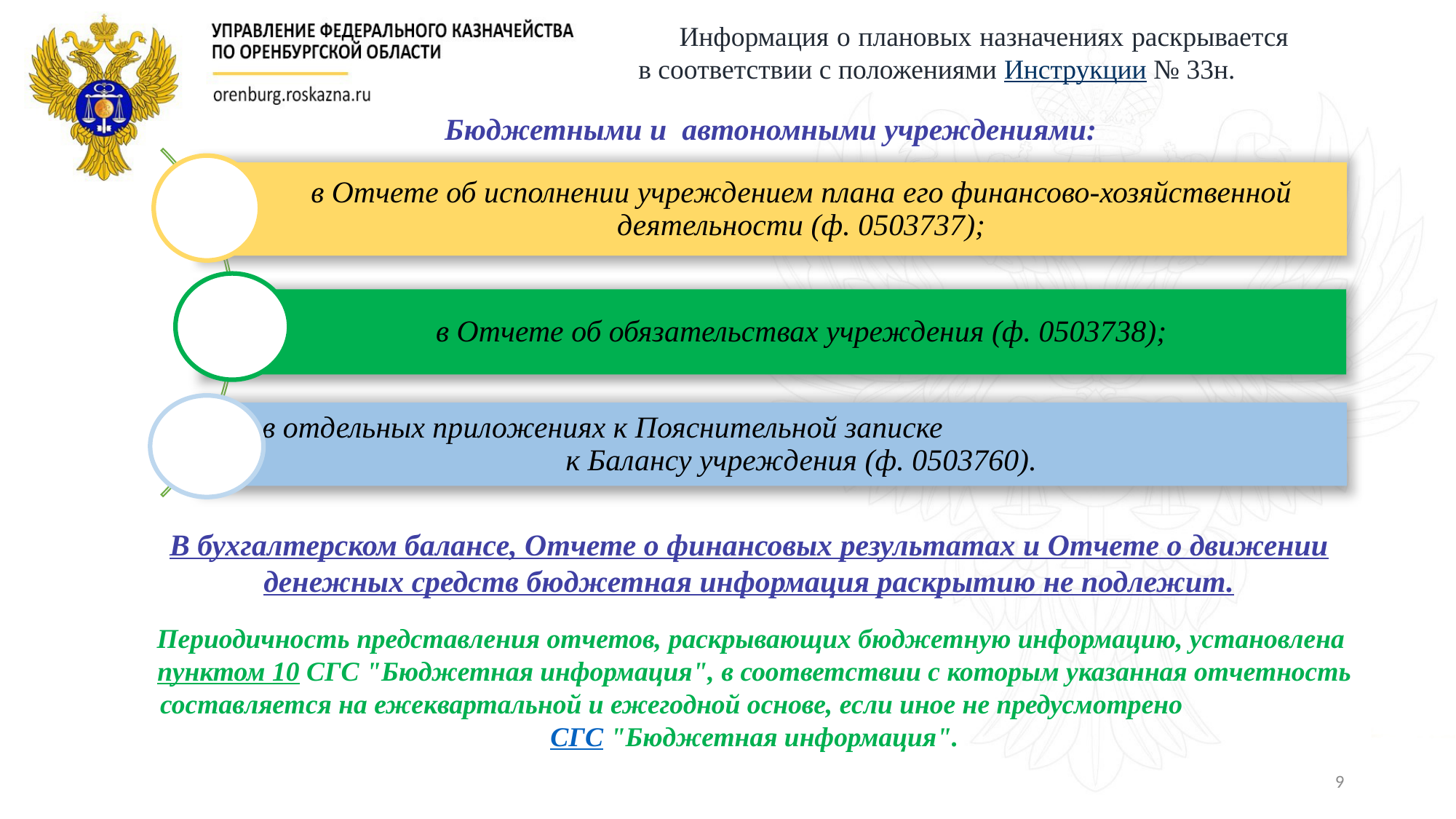

Информация о плановых назначениях раскрывается        в соответствии с положениями Инструкции № 33н.
Бюджетными и  автономными учреждениями:
в Отчете об исполнении учреждением плана его финансово-хозяйственной деятельности (ф. 0503737);
в Отчете об обязательствах учреждения (ф. 0503738);
в отдельных приложениях к Пояснительной записке                                                     к Балансу учреждения (ф. 0503760).
В бухгалтерском балансе, Отчете о финансовых результатах и Отчете о движении денежных средств бюджетная информация раскрытию не подлежит.
Периодичность представления отчетов, раскрывающих бюджетную информацию, установлена пунктом 10 СГС "Бюджетная информация", в соответствии с которым указанная отчетность составляется на ежеквартальной и ежегодной основе, если иное не предусмотрено                        СГС "Бюджетная информация".
9